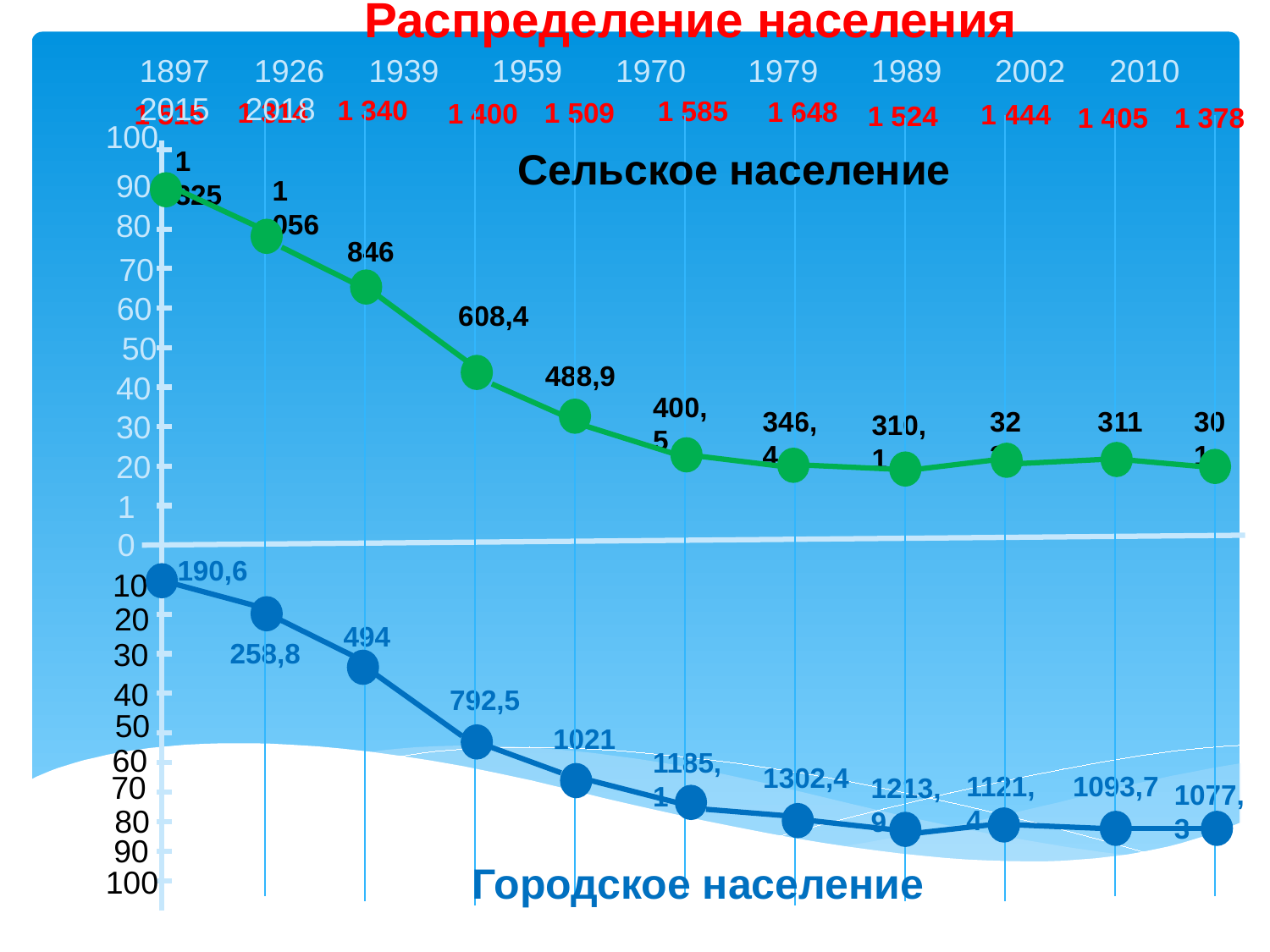

Распределение населения
1897     1926     1939      1959      1970       1979      1989      2002     2010       2015    2018
1 340
1 585
1 648
1 314
1 509
1 400
1 515
1 444
1 524
1 405
1 378
100
1 325
90
1 056
80
846
70
60
608,4
50
488,9
40
400,5
323
311
301
346,4
310,1
30
20
10
190,6
10
20
494
30
258,8
40
792,5
1021
1185,1
1302,4
1121,4
1093,7
1213,9
1077,3
90
100
Сельское население

50

60
70

80

Городское население